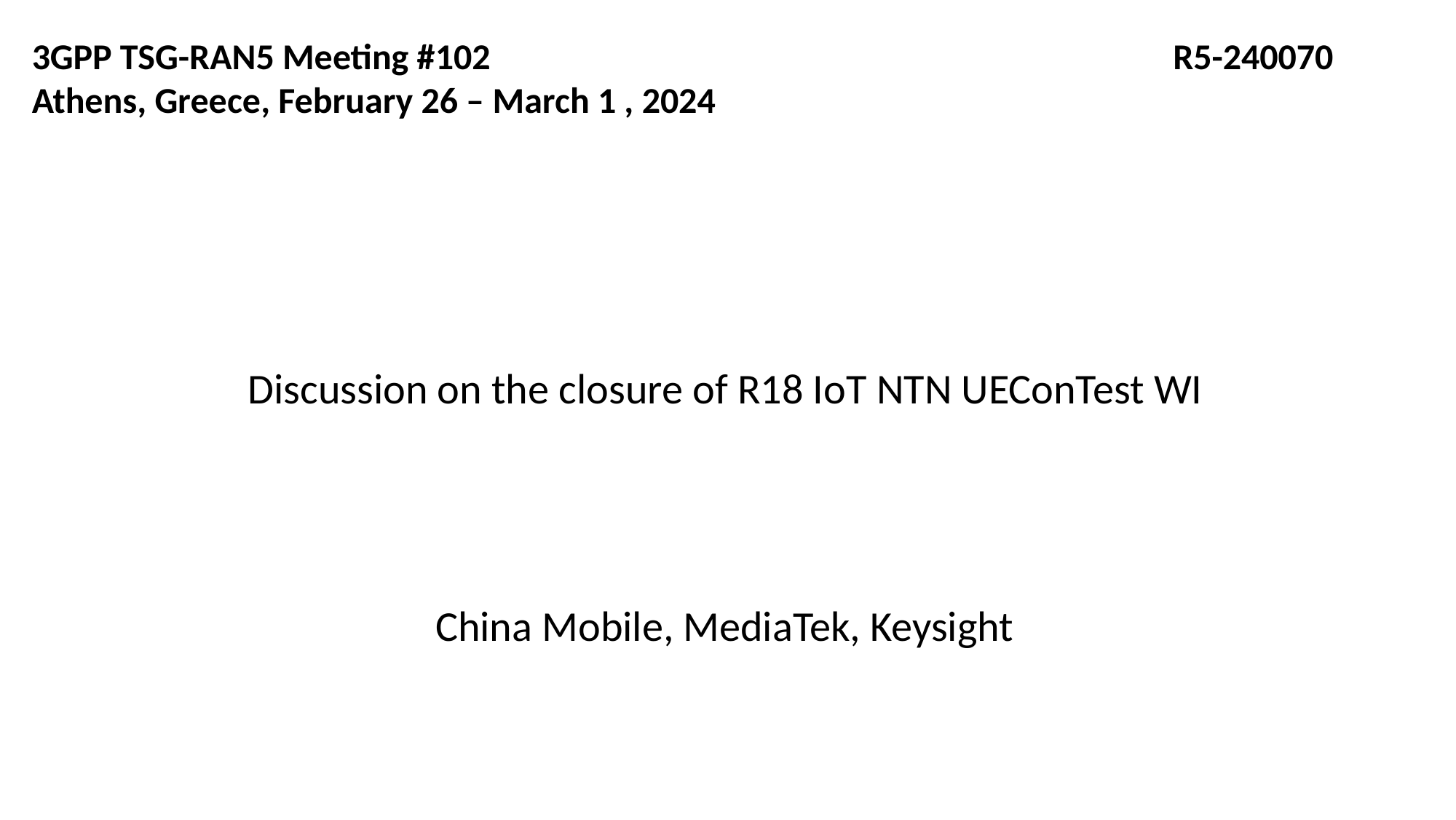

3GPP TSG-RAN5 Meeting #102 						      R5-240070
Athens, Greece, February 26 – March 1 , 2024
# Discussion on the closure of R18 IoT NTN UEConTest WI
China Mobile, MediaTek, Keysight